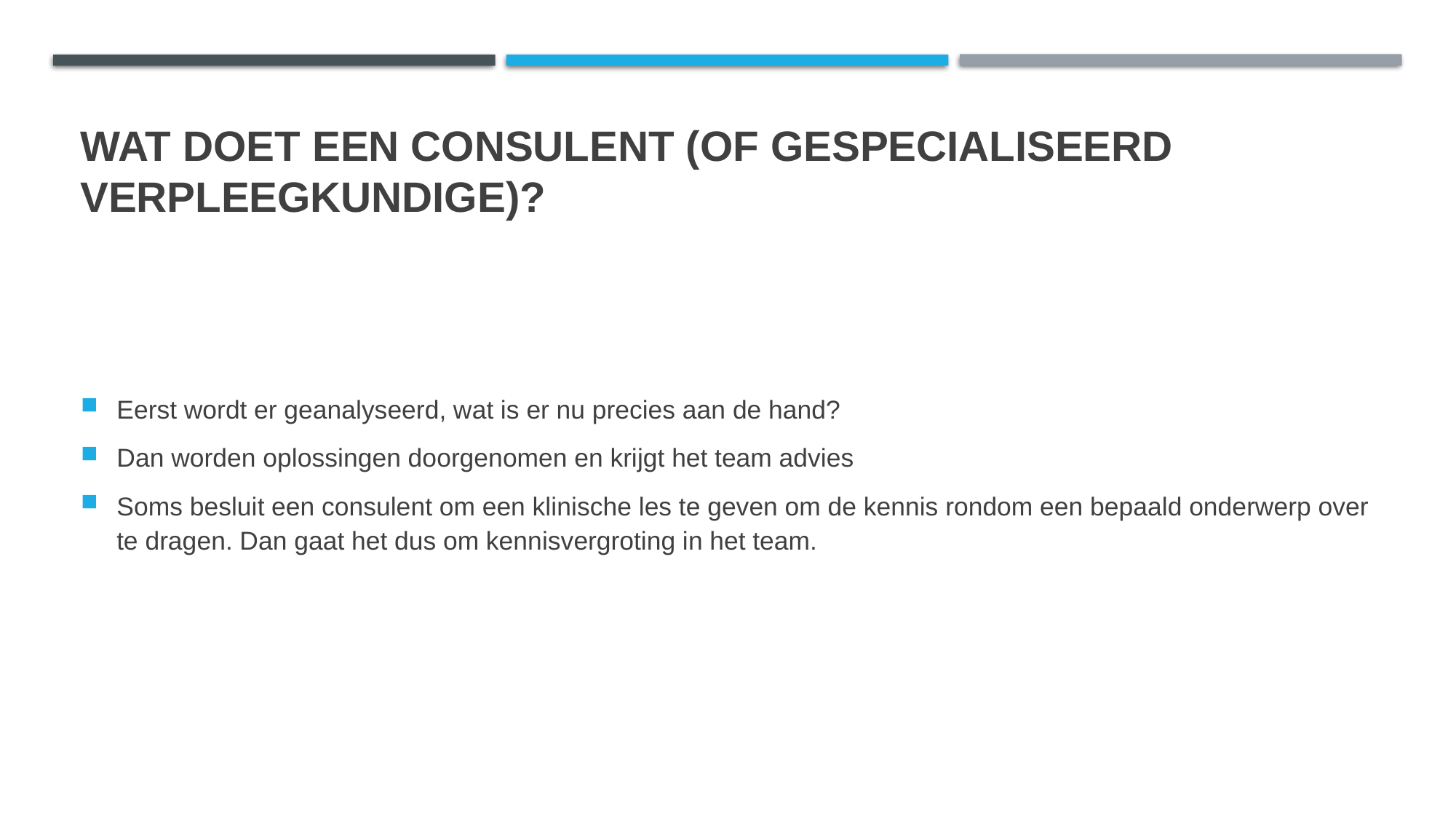

# Wat doet een consulent (of gespecialiseerd verpleegkundige)?
Eerst wordt er geanalyseerd, wat is er nu precies aan de hand?
Dan worden oplossingen doorgenomen en krijgt het team advies
Soms besluit een consulent om een klinische les te geven om de kennis rondom een bepaald onderwerp over te dragen. Dan gaat het dus om kennisvergroting in het team.